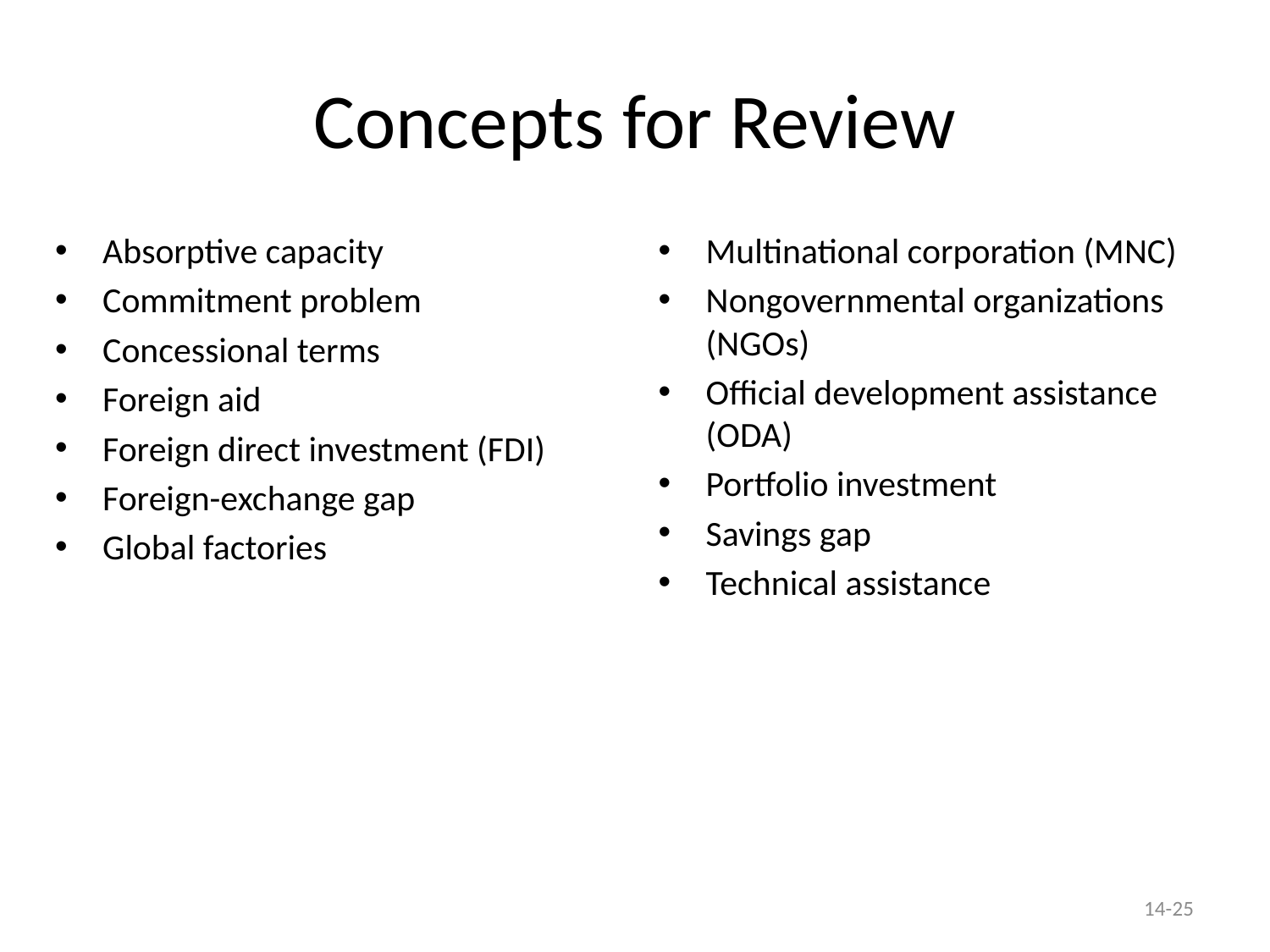

# Concepts for Review
Absorptive capacity
Commitment problem
Concessional terms
Foreign aid
Foreign direct investment (FDI)
Foreign-exchange gap
Global factories
Multinational corporation (MNC)
Nongovernmental organizations (NGOs)
Official development assistance (ODA)
Portfolio investment
Savings gap
Technical assistance

14-25